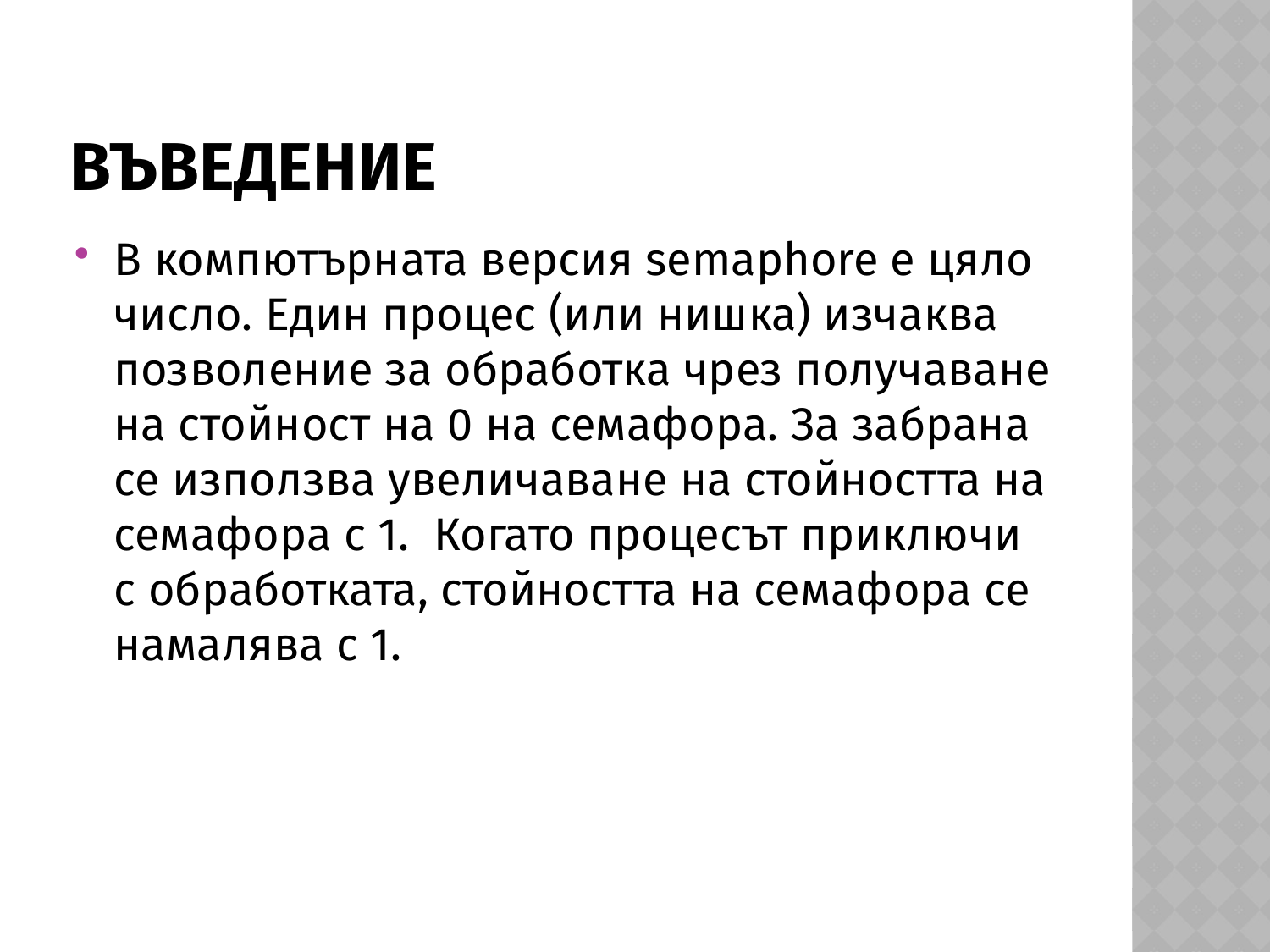

# Въведение
В компютърната версия semaphore е цяло число. Един процес (или нишка) изчаква позволение за обработка чрез получаване на стойност на 0 на семафора. За забрана се използва увеличаване на стойността на семафора с 1.  Когато процесът приключи с обработката, стойността на семафора се намалява с 1.